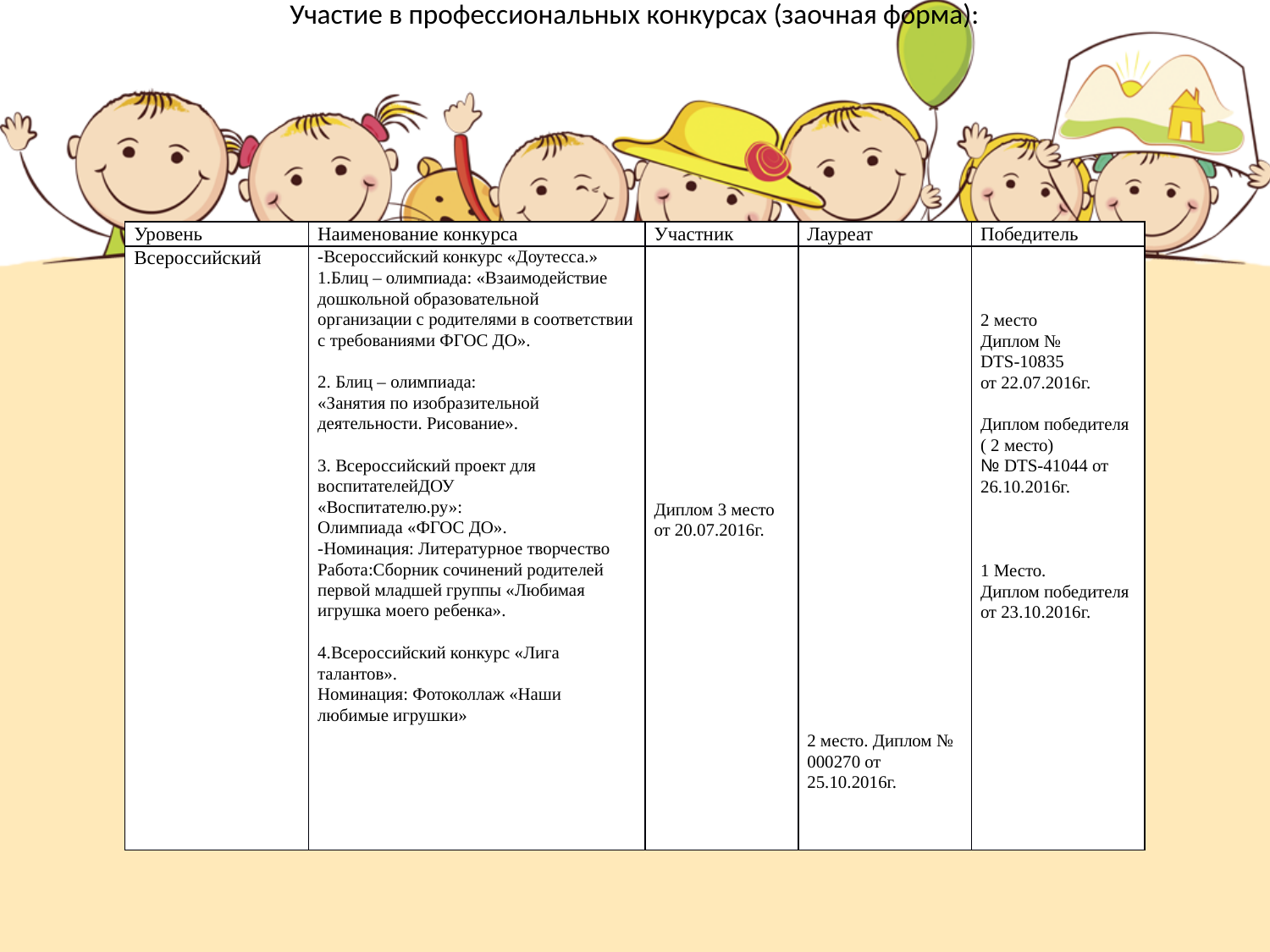

Участие в профессиональных конкурсах (заочная форма):

#
| Уровень | Наименование конкурса | Участник | Лауреат | Победитель |
| --- | --- | --- | --- | --- |
| Всероссийский | -Всероссийский конкурс «Доутесса.» 1.Блиц – олимпиада: «Взаимодействие дошкольной образовательной организации с родителями в соответствии с требованиями ФГОС ДО».   2. Блиц – олимпиада: «Занятия по изобразительной деятельности. Рисование».   3. Всероссийский проект для воспитателейДОУ «Воспитателю.ру»: Олимпиада «ФГОС ДО». -Номинация: Литературное творчество Работа:Сборник сочинений родителей первой младшей группы «Любимая игрушка моего ребенка».   4.Всероссийский конкурс «Лига талантов». Номинация: Фотоколлаж «Наши любимые игрушки» | Диплом 3 место от 20.07.2016г. | 2 место. Диплом № 000270 от 25.10.2016г. | 2 место Диплом № DTS-10835 от 22.07.2016г.   Диплом победителя ( 2 место) № DTS-41044 от 26.10.2016г.       1 Место. Диплом победителя от 23.10.2016г. |